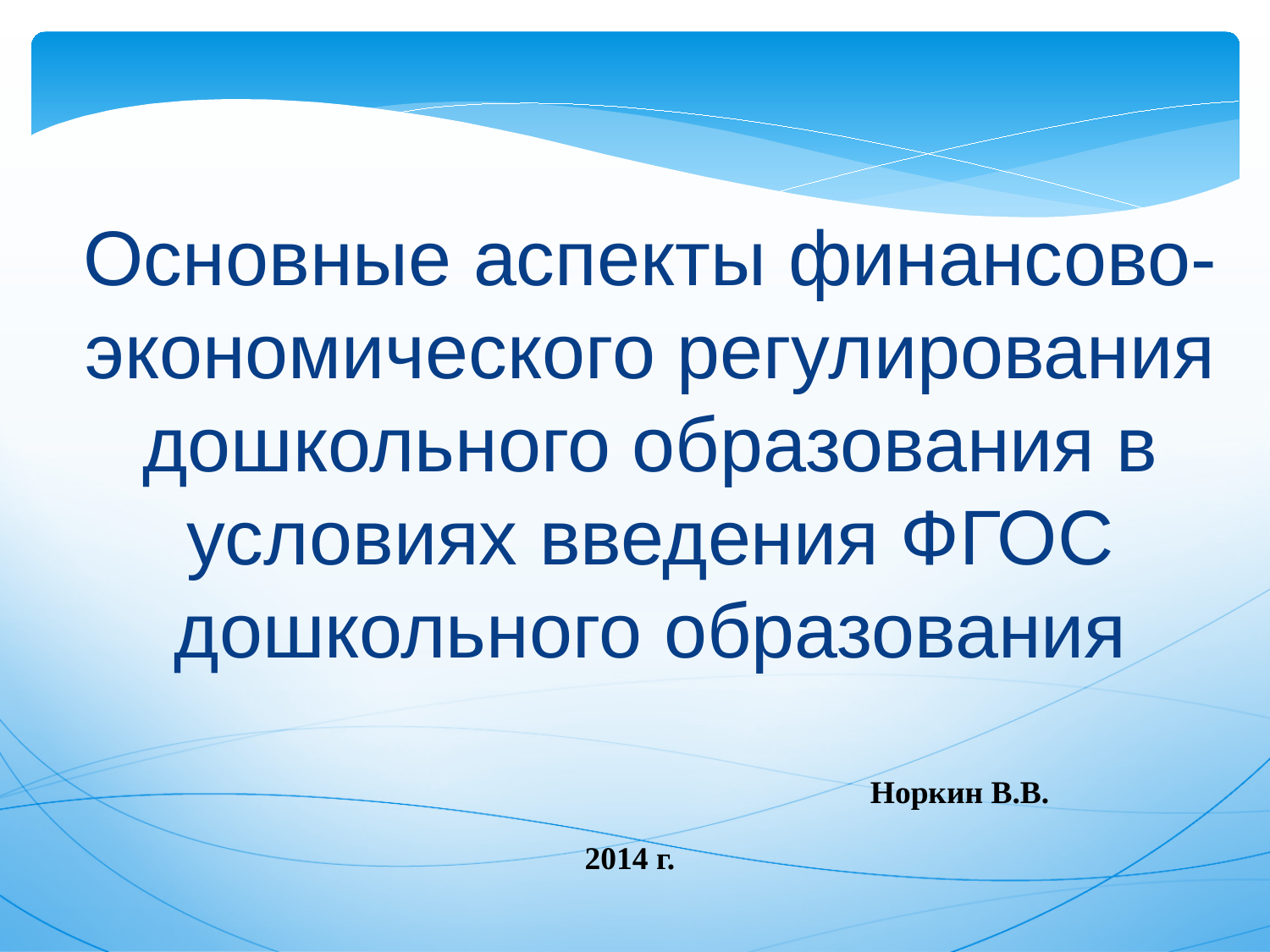

Основные аспекты финансово-экономического регулирования дошкольного образования в условиях введения ФГОС дошкольного образования
Норкин В.В.
2014 г.